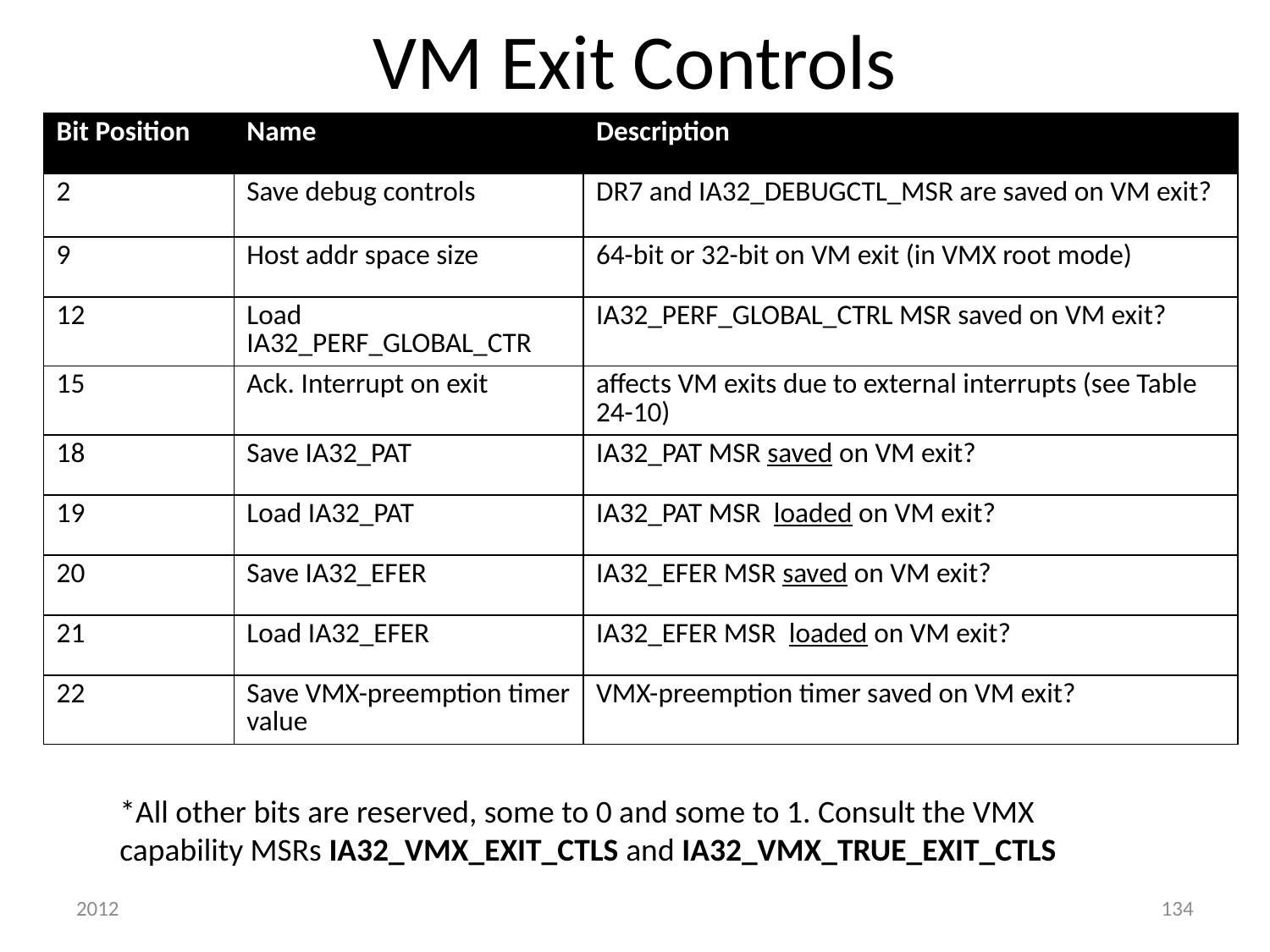

# VM Exit Controls
| Bit Position | Name | Description |
| --- | --- | --- |
| 2 | Save debug controls | DR7 and IA32\_DEBUGCTL\_MSR are saved on VM exit? |
| 9 | Host addr space size | 64-bit or 32-bit on VM exit (in VMX root mode) |
| 12 | Load IA32\_PERF\_GLOBAL\_CTR | IA32\_PERF\_GLOBAL\_CTRL MSR saved on VM exit? |
| 15 | Ack. Interrupt on exit | affects VM exits due to external interrupts (see Table 24-10) |
| 18 | Save IA32\_PAT | IA32\_PAT MSR saved on VM exit? |
| 19 | Load IA32\_PAT | IA32\_PAT MSR loaded on VM exit? |
| 20 | Save IA32\_EFER | IA32\_EFER MSR saved on VM exit? |
| 21 | Load IA32\_EFER | IA32\_EFER MSR loaded on VM exit? |
| 22 | Save VMX-preemption timer value | VMX-preemption timer saved on VM exit? |
*All other bits are reserved, some to 0 and some to 1. Consult the VMX capability MSRs IA32_VMX_EXIT_CTLS and IA32_VMX_TRUE_EXIT_CTLS
2012

134